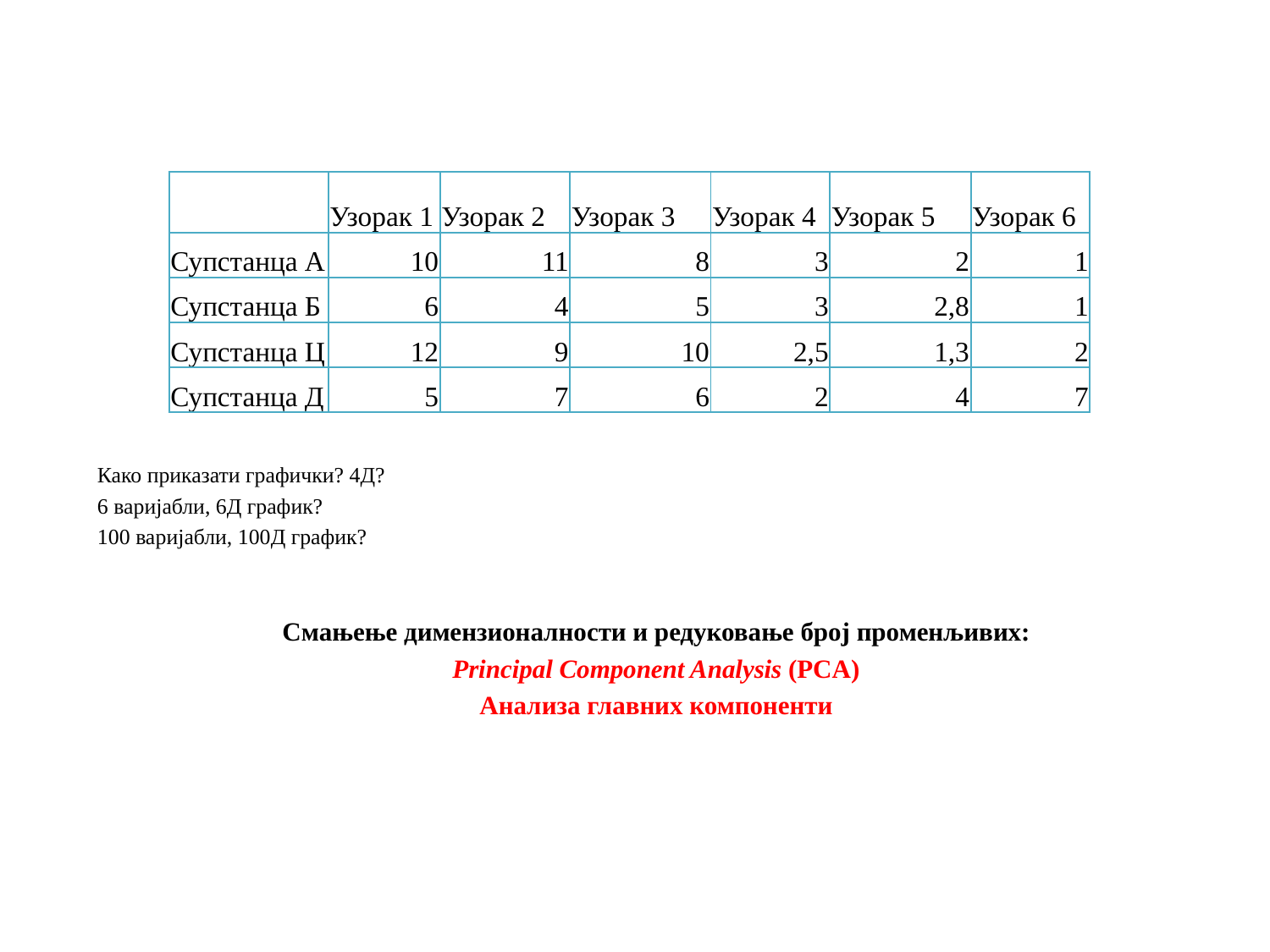

|  | Узорак 1 | Узорак 2 | Узорак 3 | Узорак 4 | Узорак 5 | Узорак 6 |
| --- | --- | --- | --- | --- | --- | --- |
| Супстанца А | 10 | 11 | 8 | 3 | 2 | 1 |
| Супстанца Б | 6 | 4 | 5 | 3 | 2,8 | 1 |
| Супстанца Ц | 12 | 9 | 10 | 2,5 | 1,3 | 2 |
| Супстанца Д | 5 | 7 | 6 | 2 | 4 | 7 |
Како приказати графички? 4Д?
6 варијабли, 6Д график?
100 варијабли, 100Д график?

Смањење димензионалности и редуковање број променљивих:
Principal Component Analysis (PCA)
Анализа главних компоненти